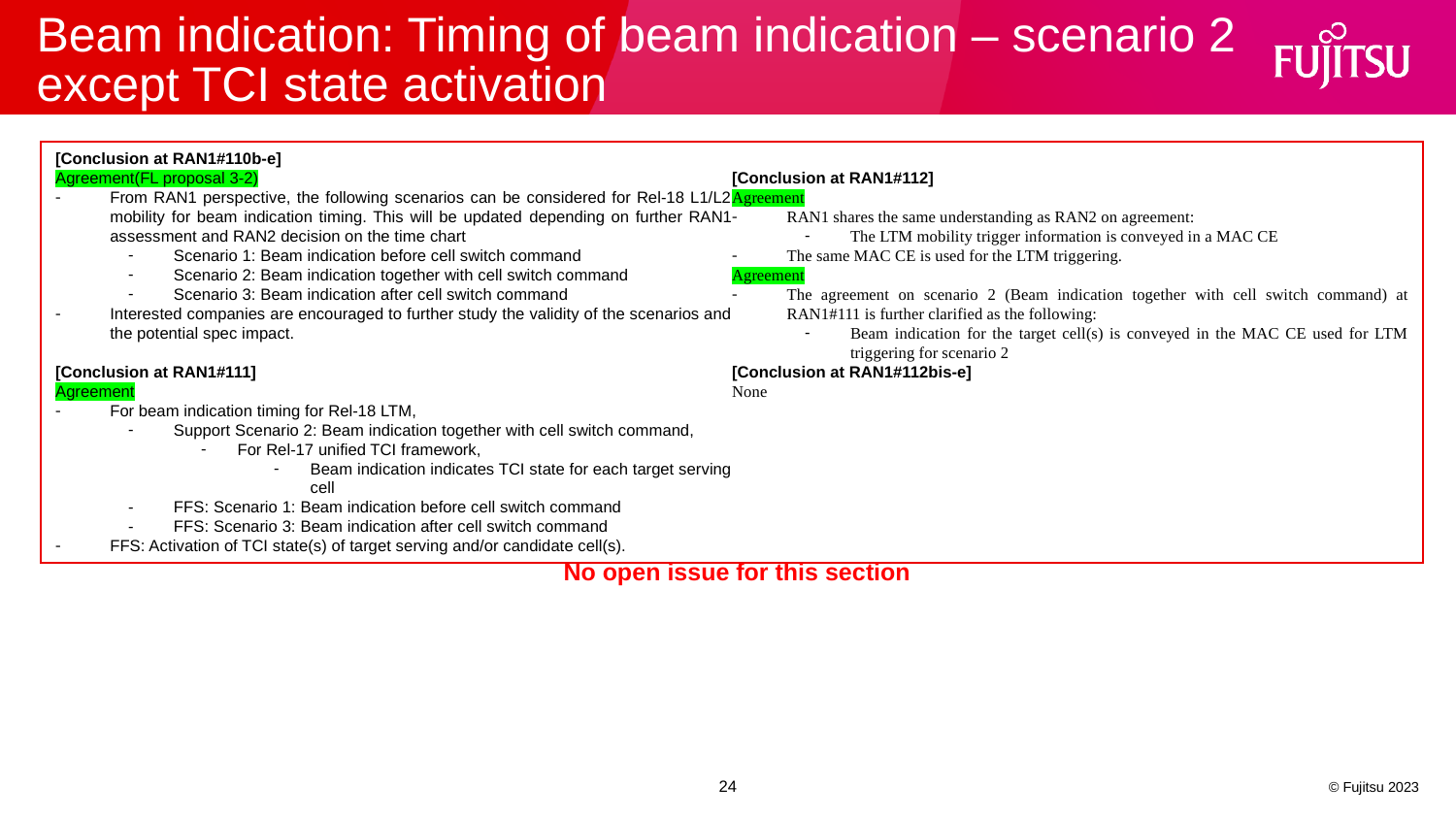

# Beam indication: Timing of beam indication – scenario 2 except TCI state activation
[Conclusion at RAN1#110b-e]
Agreement(FL proposal 3-2)
From RAN1 perspective, the following scenarios can be considered for Rel-18 L1/L2 mobility for beam indication timing. This will be updated depending on further RAN1 assessment and RAN2 decision on the time chart
Scenario 1: Beam indication before cell switch command
Scenario 2: Beam indication together with cell switch command
Scenario 3: Beam indication after cell switch command
Interested companies are encouraged to further study the validity of the scenarios and the potential spec impact.

[Conclusion at RAN1#111]
Agreement
For beam indication timing for Rel-18 LTM,
Support Scenario 2: Beam indication together with cell switch command,
For Rel-17 unified TCI framework,
Beam indication indicates TCI state for each target serving cell
FFS: Scenario 1: Beam indication before cell switch command
FFS: Scenario 3: Beam indication after cell switch command
FFS: Activation of TCI state(s) of target serving and/or candidate cell(s).

[Conclusion at RAN1#112]
Agreement
RAN1 shares the same understanding as RAN2 on agreement:
The LTM mobility trigger information is conveyed in a MAC CE
The same MAC CE is used for the LTM triggering.
Agreement
The agreement on scenario 2 (Beam indication together with cell switch command) at RAN1#111 is further clarified as the following:
Beam indication for the target cell(s) is conveyed in the MAC CE used for LTM triggering for scenario 2
[Conclusion at RAN1#112bis-e]
None

No open issue for this section
24
© Fujitsu 2023